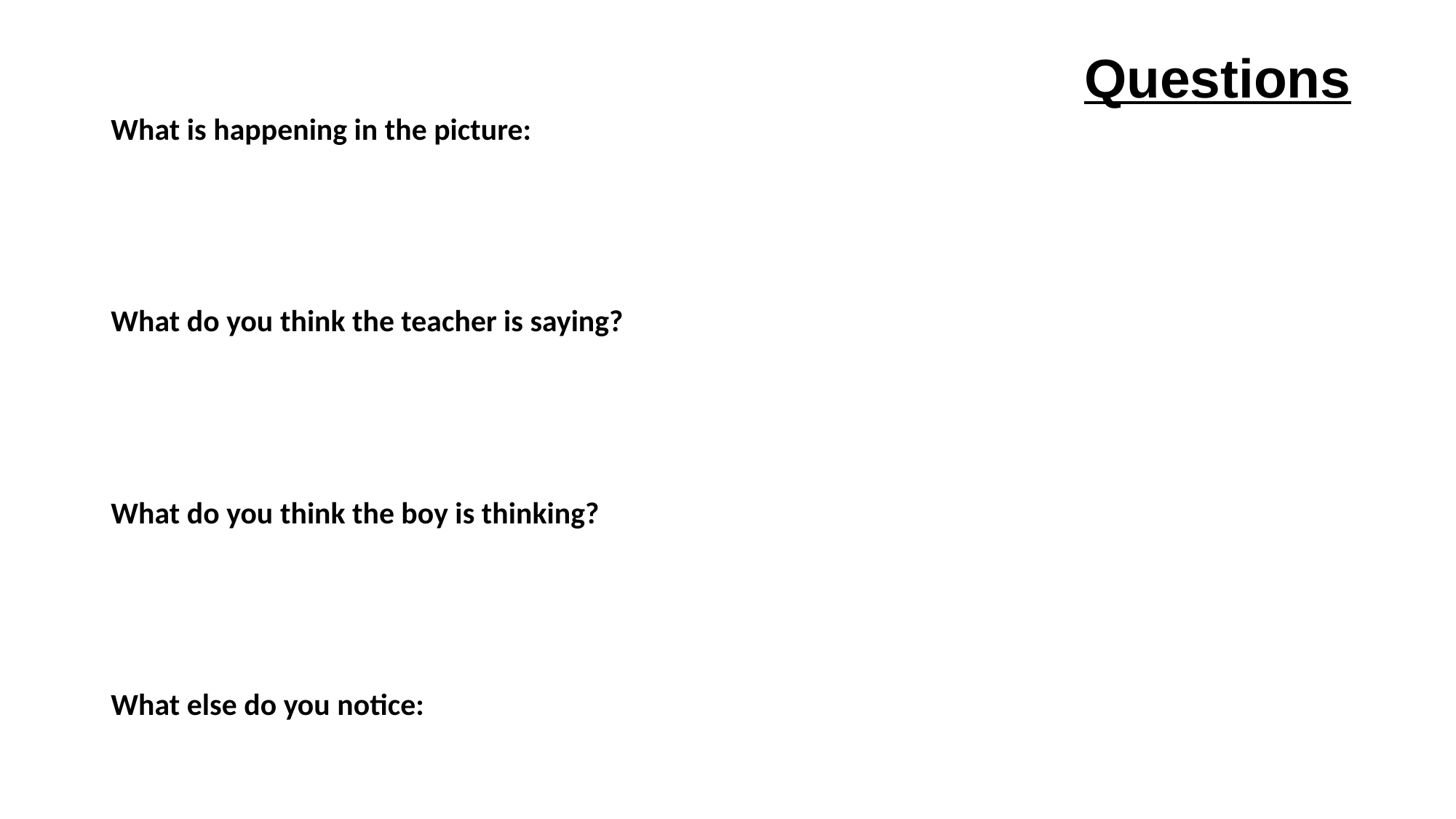

In the art room: Questions
Questions
What is happening in the picture:

What do you think the teacher is saying?

What do you think the boy is thinking?

What else do you notice: